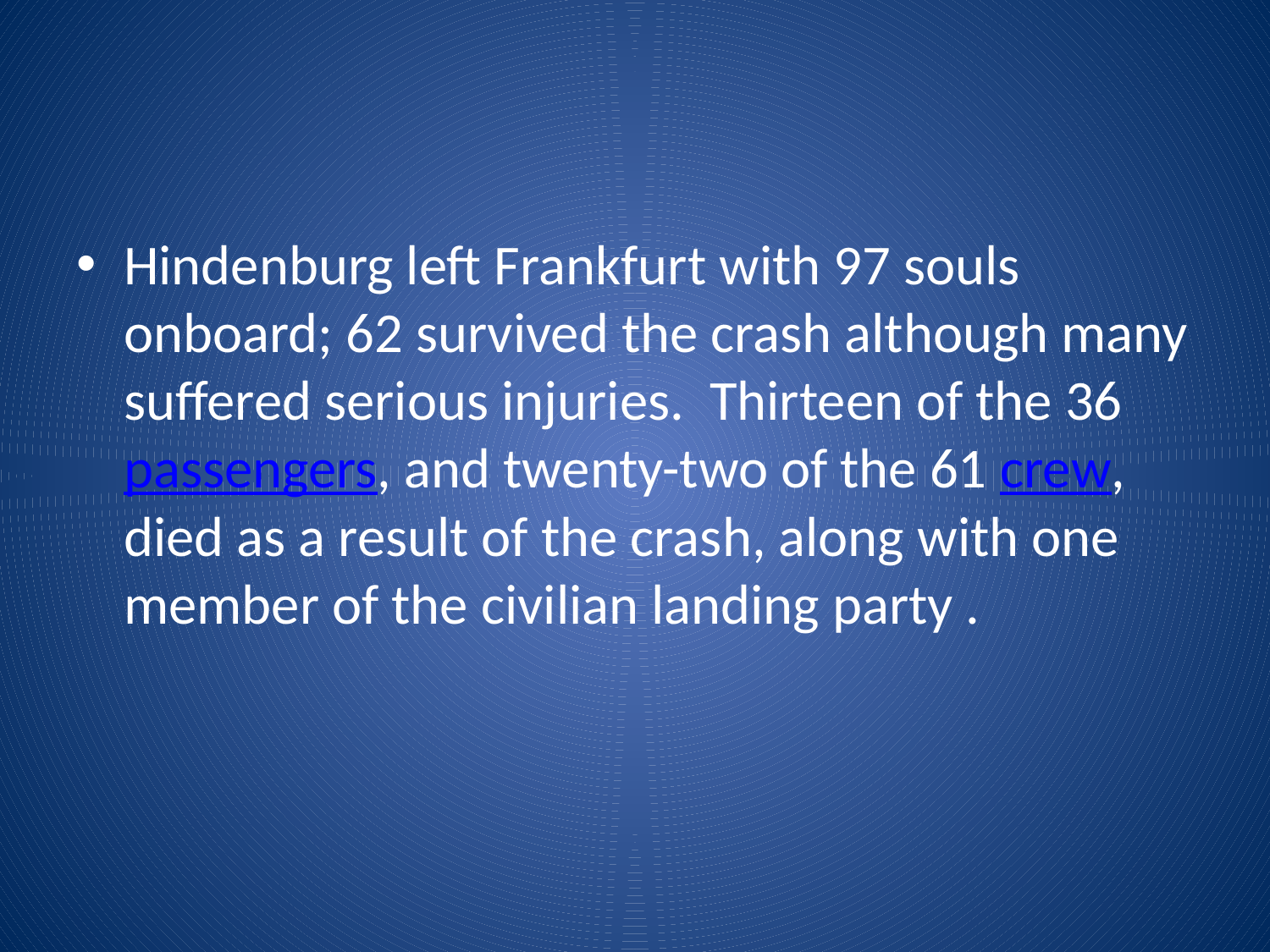

#
Hindenburg left Frankfurt with 97 souls onboard; 62 survived the crash although many suffered serious injuries.  Thirteen of the 36 passengers, and twenty-two of the 61 crew, died as a result of the crash, along with one member of the civilian landing party .